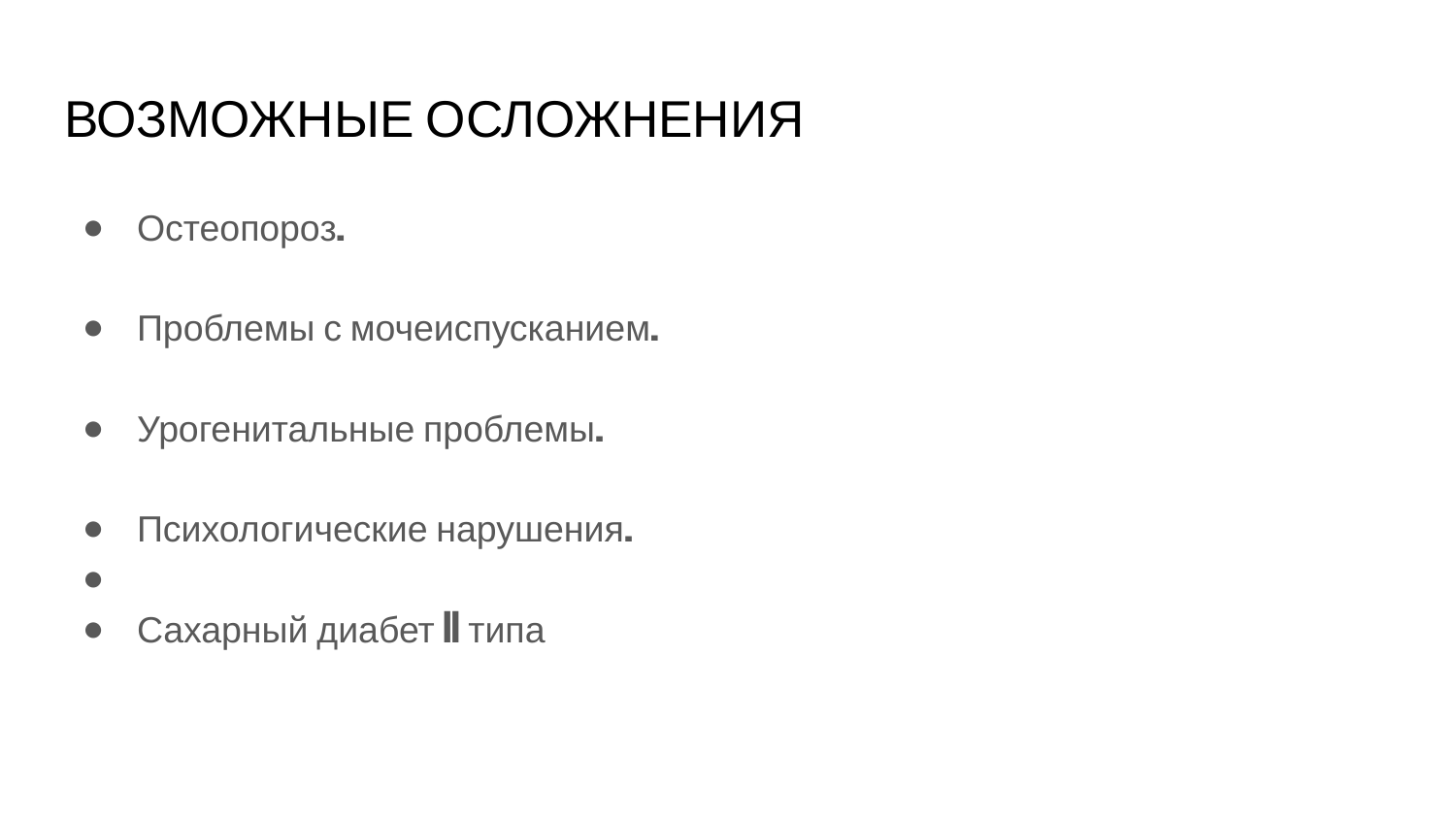

# ВОЗМОЖНЫЕ ОСЛОЖНЕНИЯ
Остеопороз.

Проблемы с мочеиспусканием.

Урогенитальные проблемы.

Психологические нарушения.

Сахарный диабет II типа